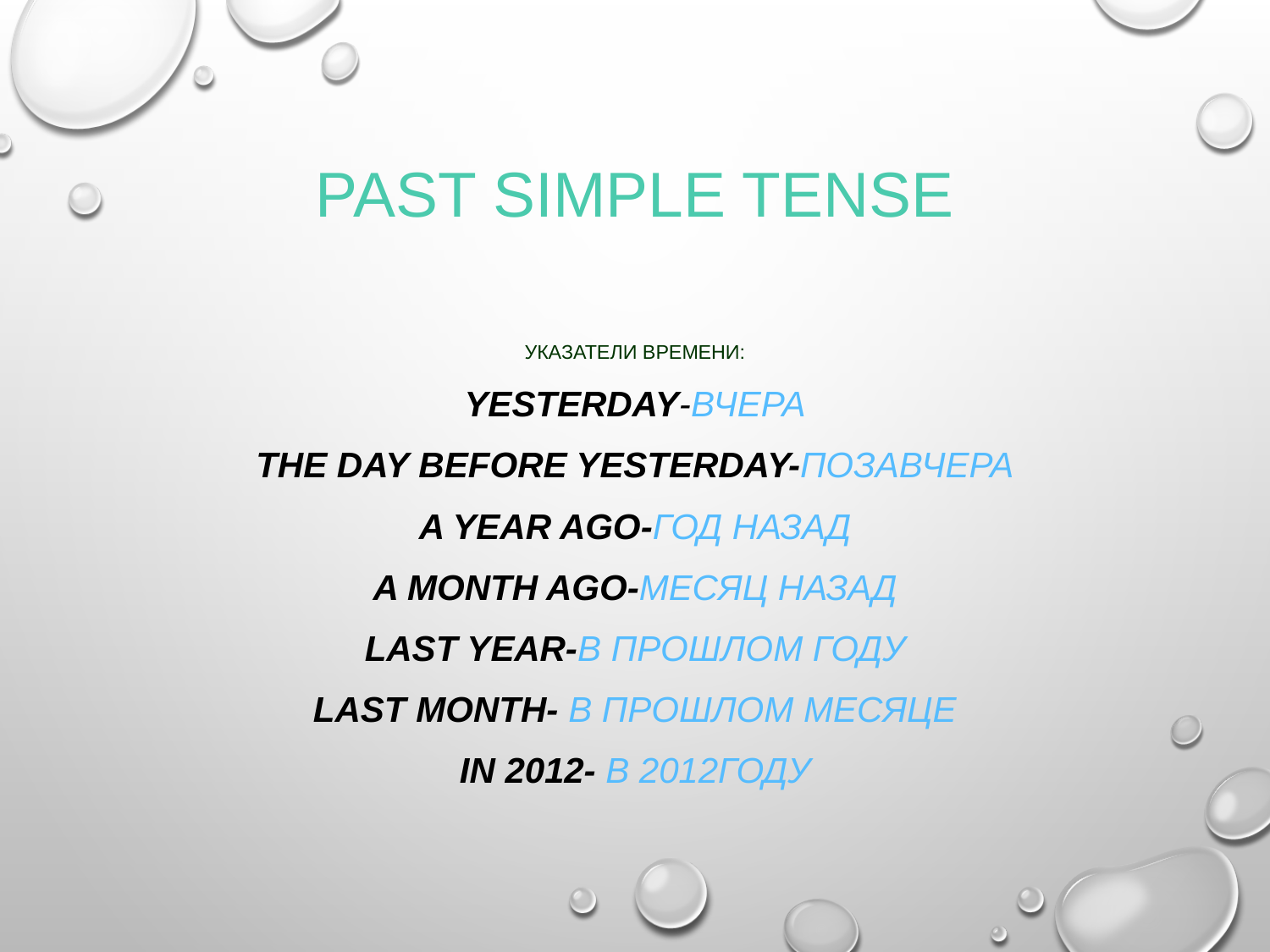

# PAST SIMPLE TENSE
УКАЗАТЕЛИ ВРЕМЕНИ:
Yesterday-вчера
The day before yesterday-позавчера
A year ago-год назад
A month ago-месяц назад
Last year-в прошлом году
Last month- в прошлом месяце
In 2012- в 2012году